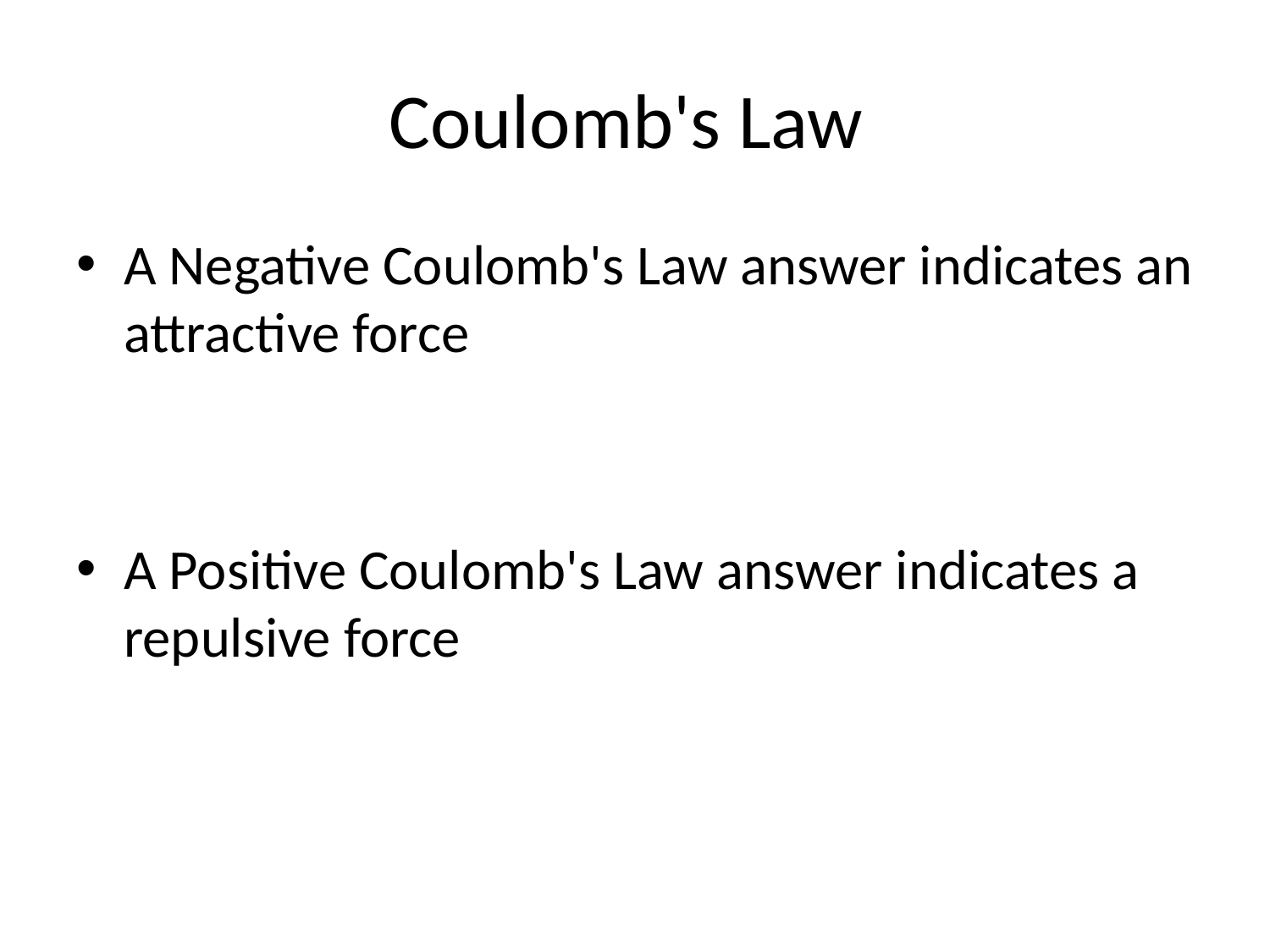

# Coulomb's Law
A Negative Coulomb's Law answer indicates an attractive force

A Positive Coulomb's Law answer indicates a repulsive force